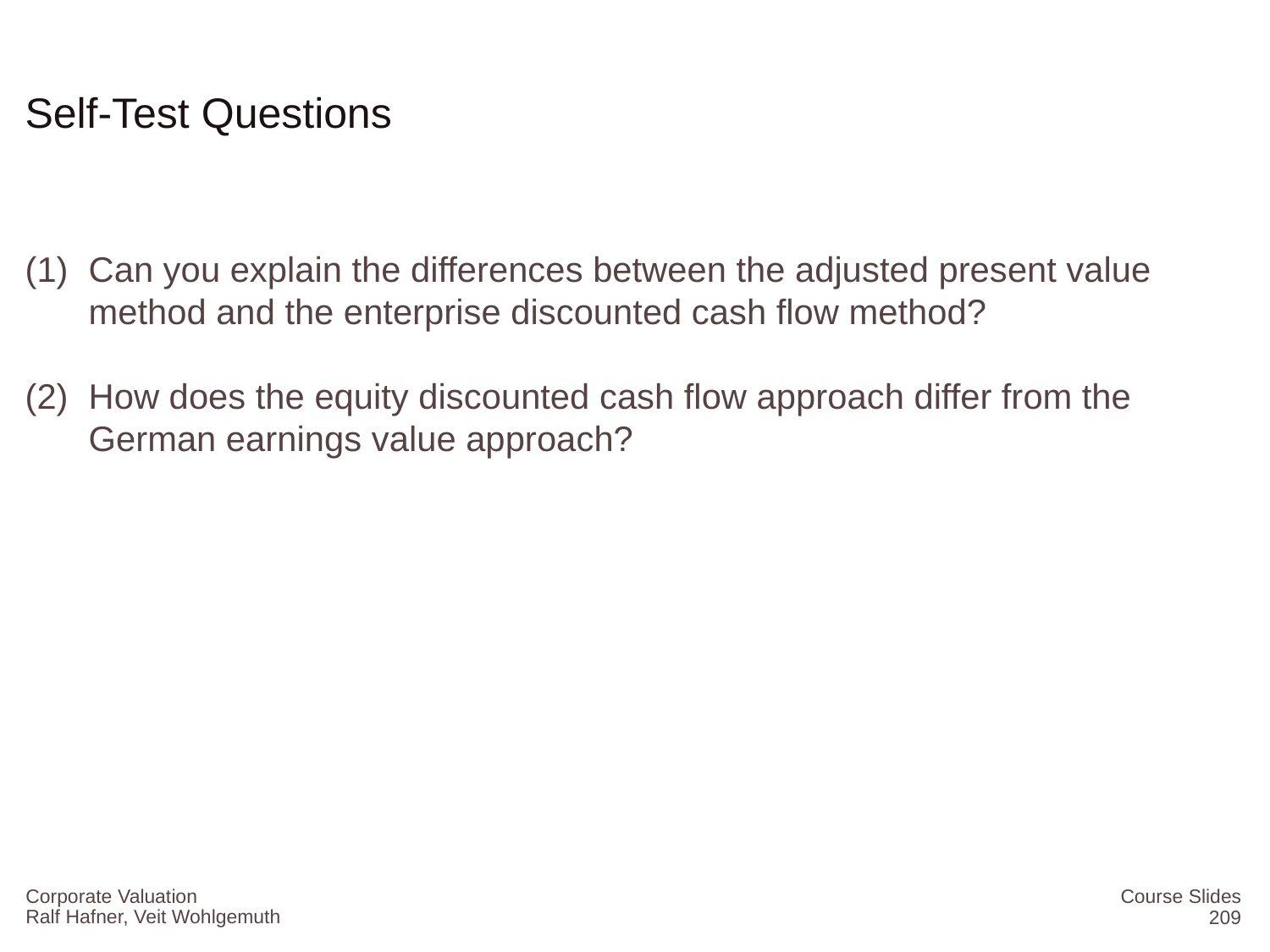

# Self-Test Questions
Can you explain the differences between the adjusted present value method and the enterprise discounted cash flow method?

How does the equity discounted cash flow approach differ from the German earnings value approach?
Corporate Valuation
Course Slides
209